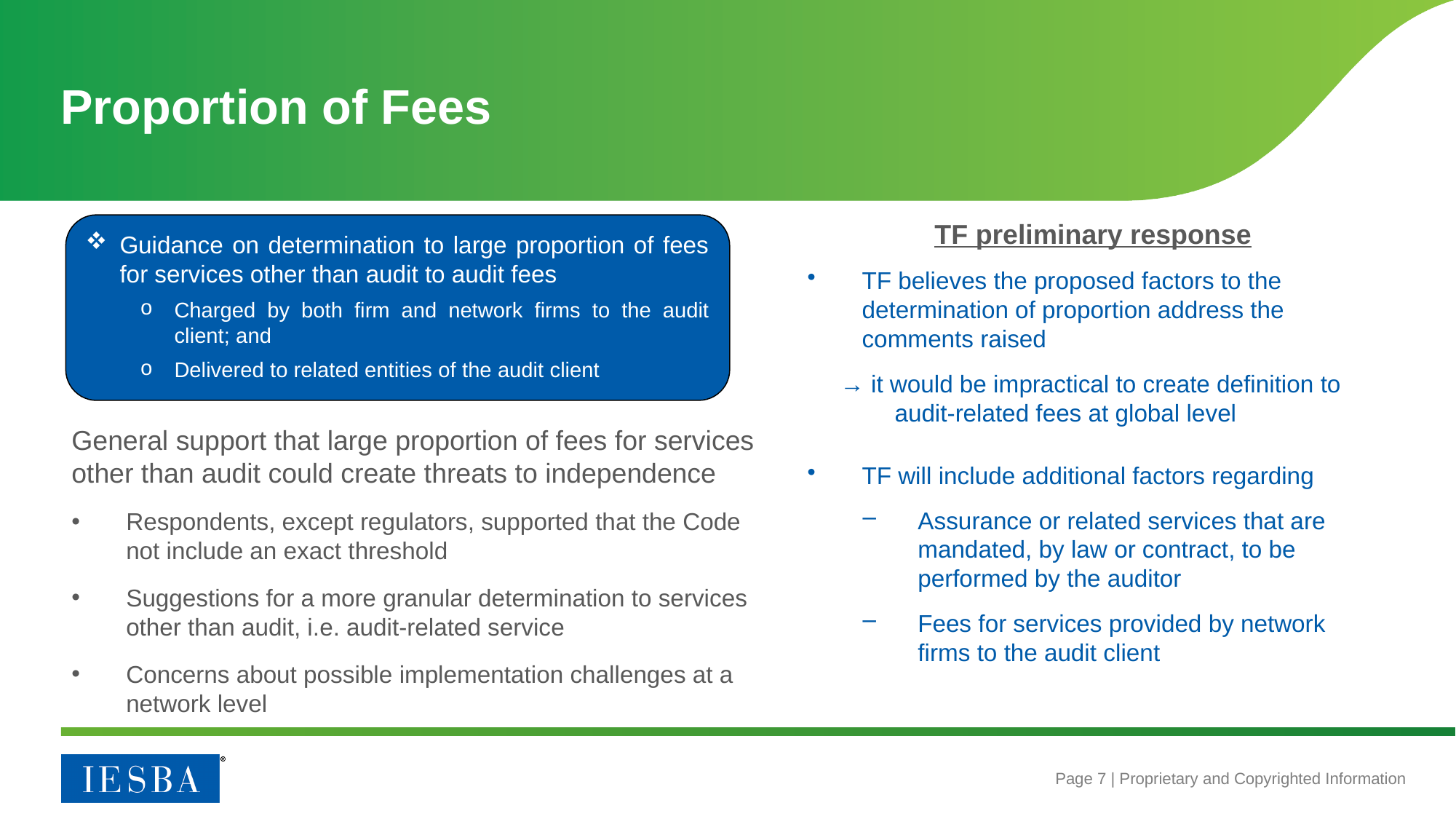

# Proportion of Fees
TF preliminary response
TF believes the proposed factors to the determination of proportion address the comments raised
→ it would be impractical to create definition to audit-related fees at global level
TF will include additional factors regarding
Assurance or related services that are mandated, by law or contract, to be performed by the auditor
Fees for services provided by network firms to the audit client

General support that large proportion of fees for services other than audit could create threats to independence
Respondents, except regulators, supported that the Code not include an exact threshold
Suggestions for a more granular determination to services other than audit, i.e. audit-related service
Concerns about possible implementation challenges at a network level
Guidance on determination to large proportion of fees for services other than audit to audit fees
Charged by both firm and network firms to the audit client; and
Delivered to related entities of the audit client